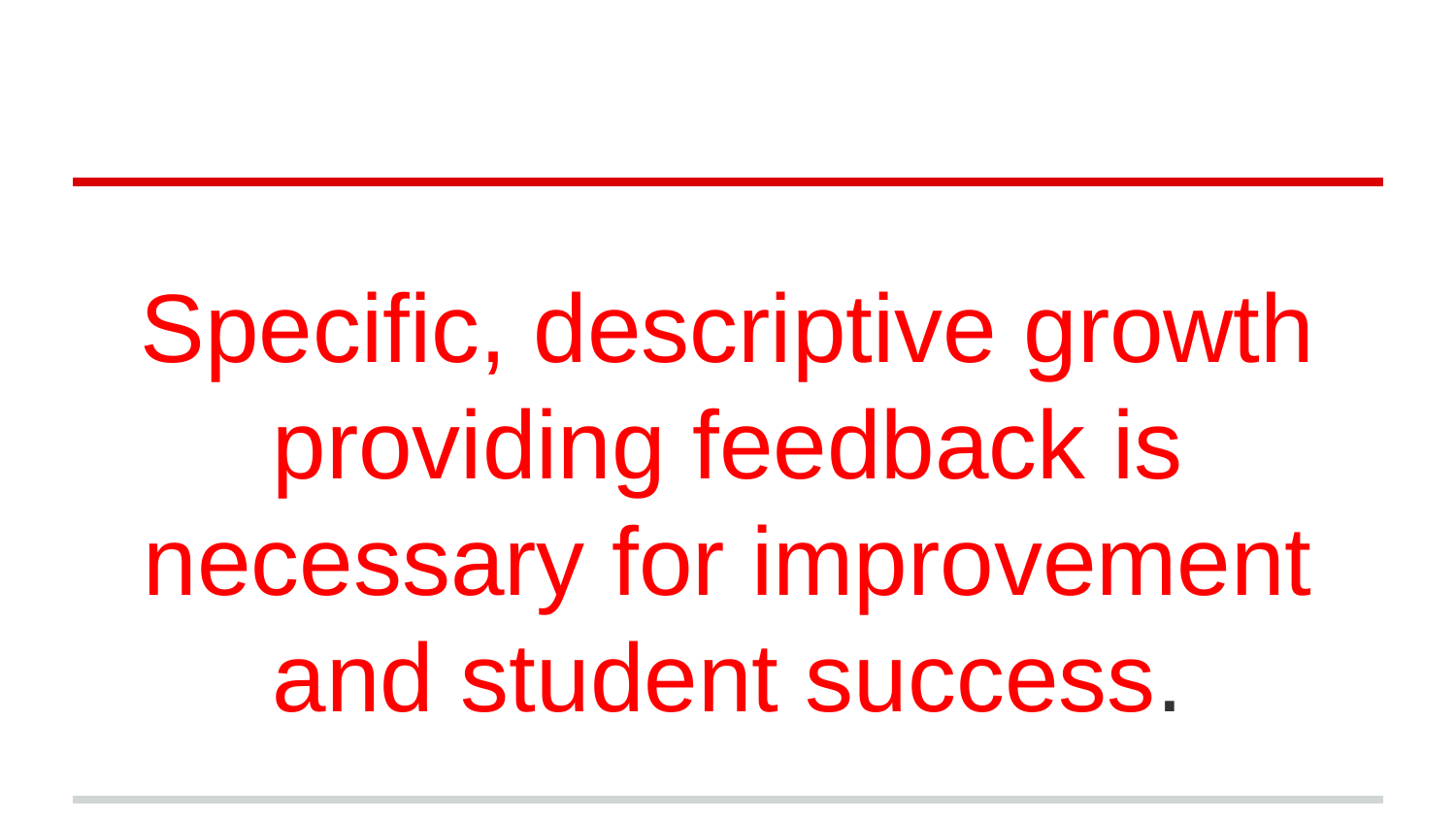

# Specific, descriptive growth providing feedback is necessary for improvement and student success.